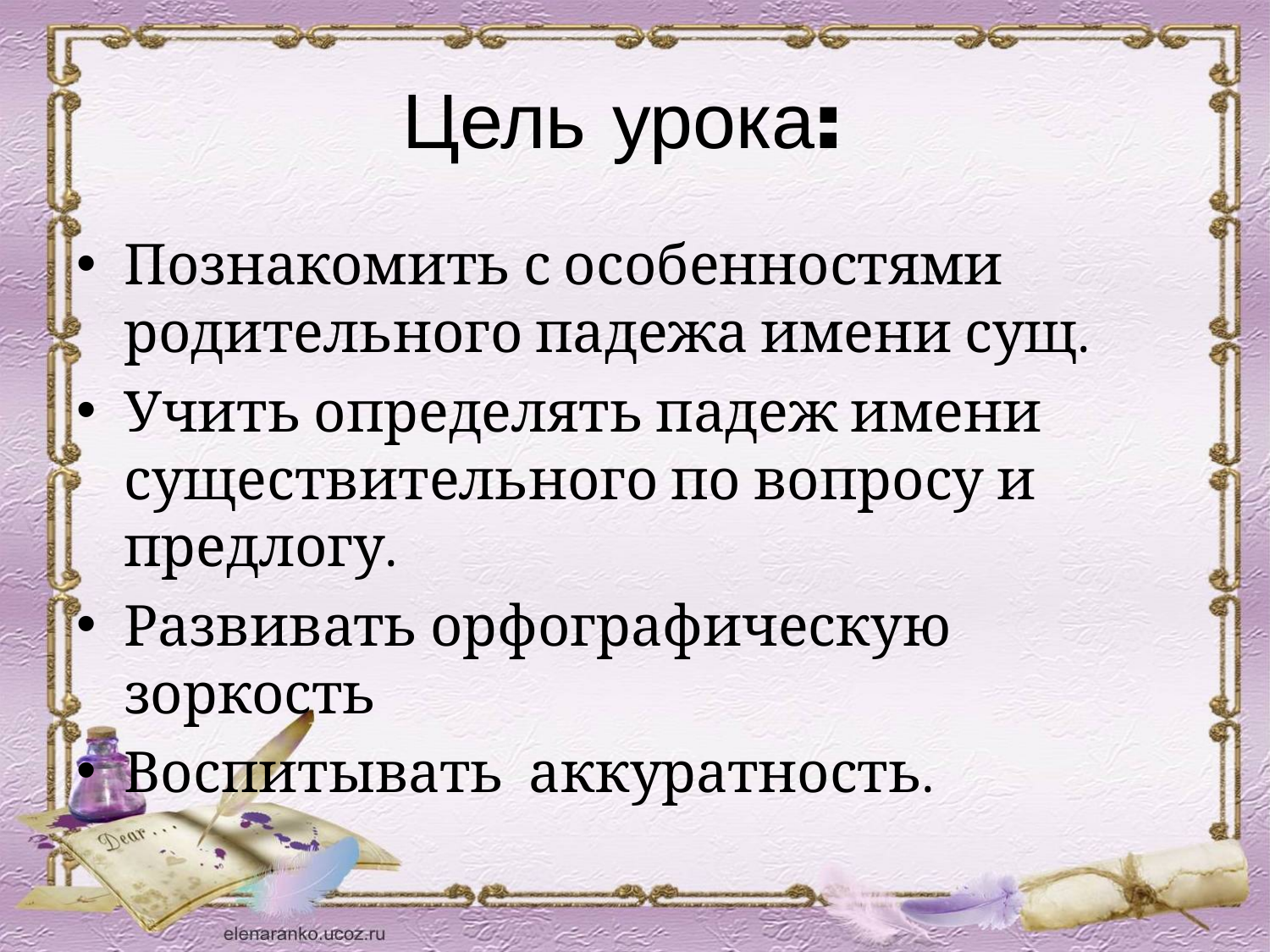

# Цель урока:
Познакомить с особенностями родительного падежа имени сущ.
Учить определять падеж имени существительного по вопросу и предлогу.
Развивать орфографическую зоркость
Воспитывать  аккуратность.